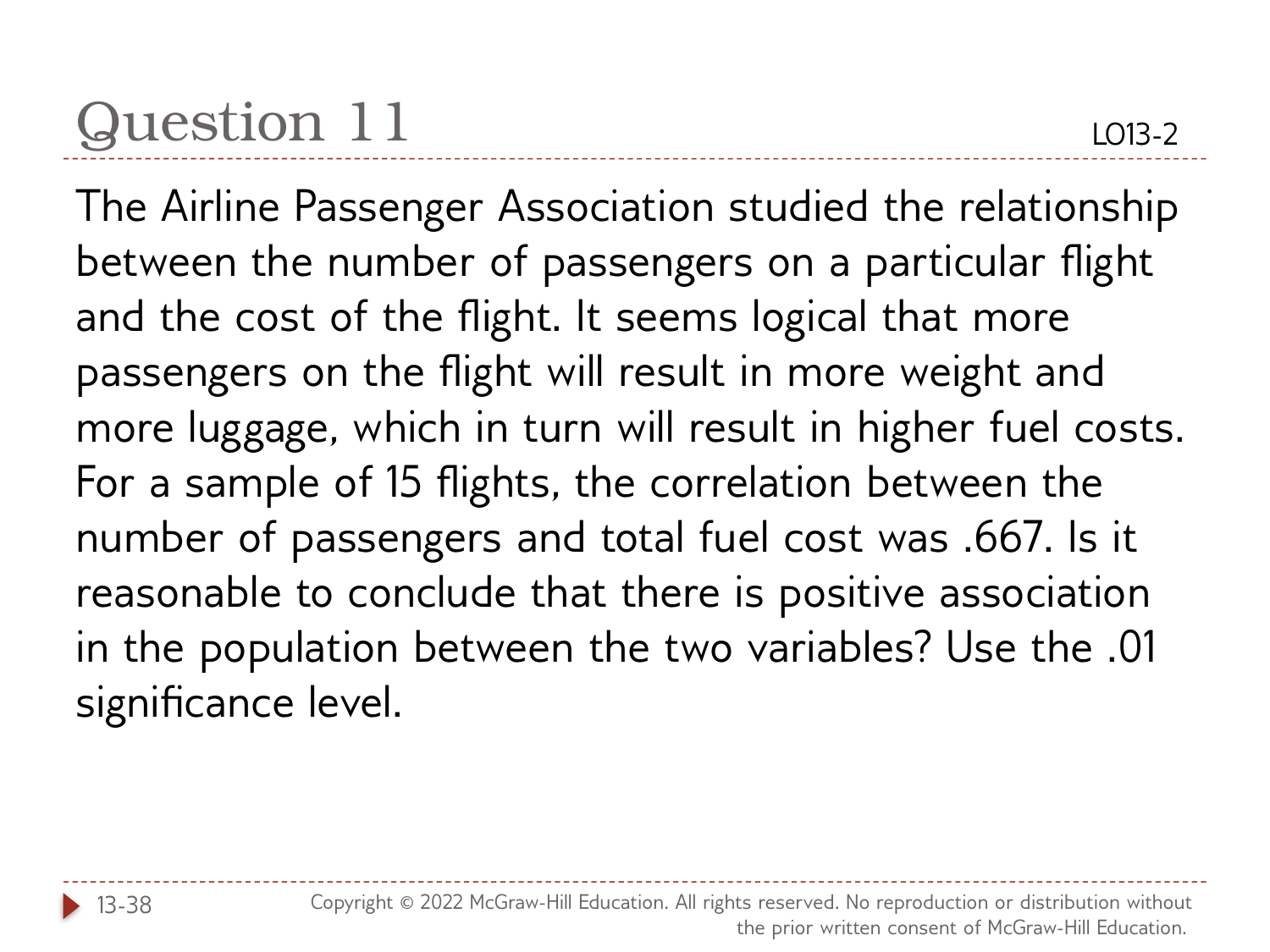

# Question 11
LO13-2
The Airline Passenger Association studied the relationship between the number of passengers on a particular flight and the cost of the flight. It seems logical that more passengers on the flight will result in more weight and more luggage, which in turn will result in higher fuel costs. For a sample of 15 flights, the correlation between the number of passengers and total fuel cost was .667. Is it reasonable to conclude that there is positive association in the population between the two variables? Use the .01 significance level.
13-38
Copyright © 2022 McGraw-Hill Education. All rights reserved. No reproduction or distribution without the prior written consent of McGraw-Hill Education.